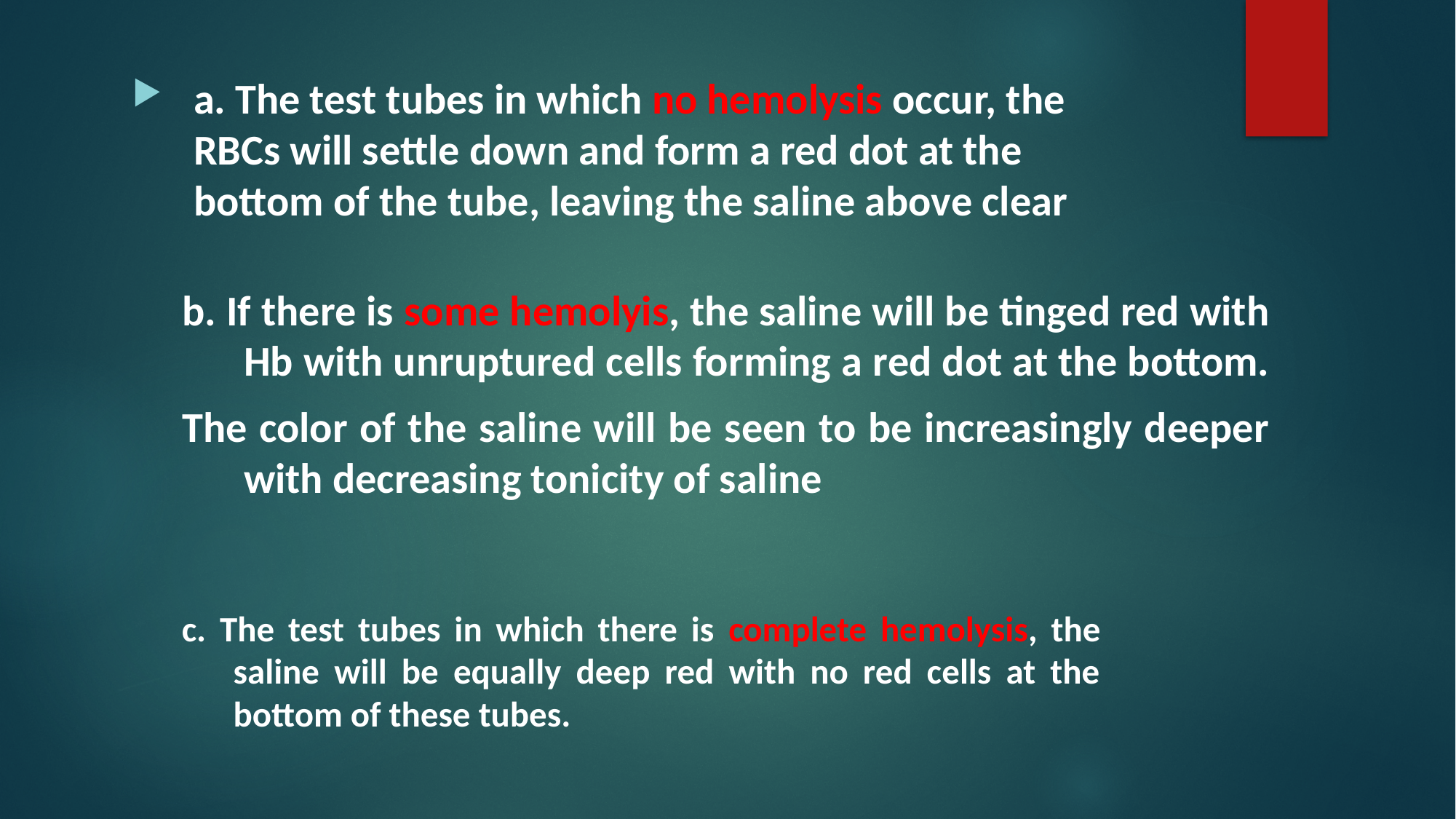

a. The test tubes in which no hemolysis occur, the RBCs will settle down and form a red dot at the bottom of the tube, leaving the saline above clear

b. If there is some hemolyis, the saline will be tinged red with Hb with unruptured cells forming a red dot at the bottom.
The color of the saline will be seen to be increasingly deeper with decreasing tonicity of saline

c. The test tubes in which there is complete hemolysis, the saline will be equally deep red with no red cells at the bottom of these tubes.